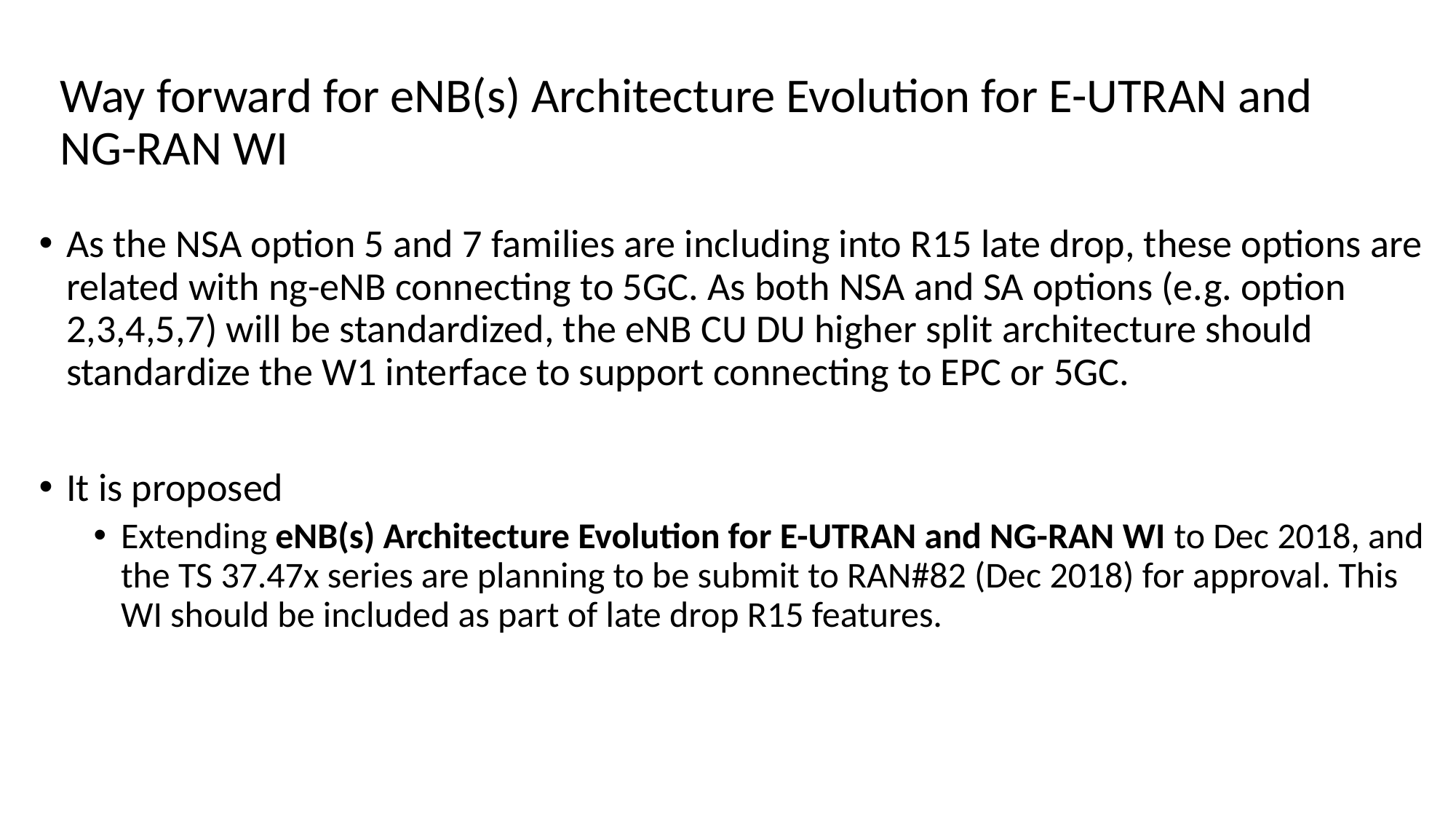

# Way forward for eNB(s) Architecture Evolution for E-UTRAN and NG-RAN WI
As the NSA option 5 and 7 families are including into R15 late drop, these options are related with ng-eNB connecting to 5GC. As both NSA and SA options (e.g. option 2,3,4,5,7) will be standardized, the eNB CU DU higher split architecture should standardize the W1 interface to support connecting to EPC or 5GC.

It is proposed
Extending eNB(s) Architecture Evolution for E-UTRAN and NG-RAN WI to Dec 2018, and the TS 37.47x series are planning to be submit to RAN#82 (Dec 2018) for approval. This WI should be included as part of late drop R15 features.